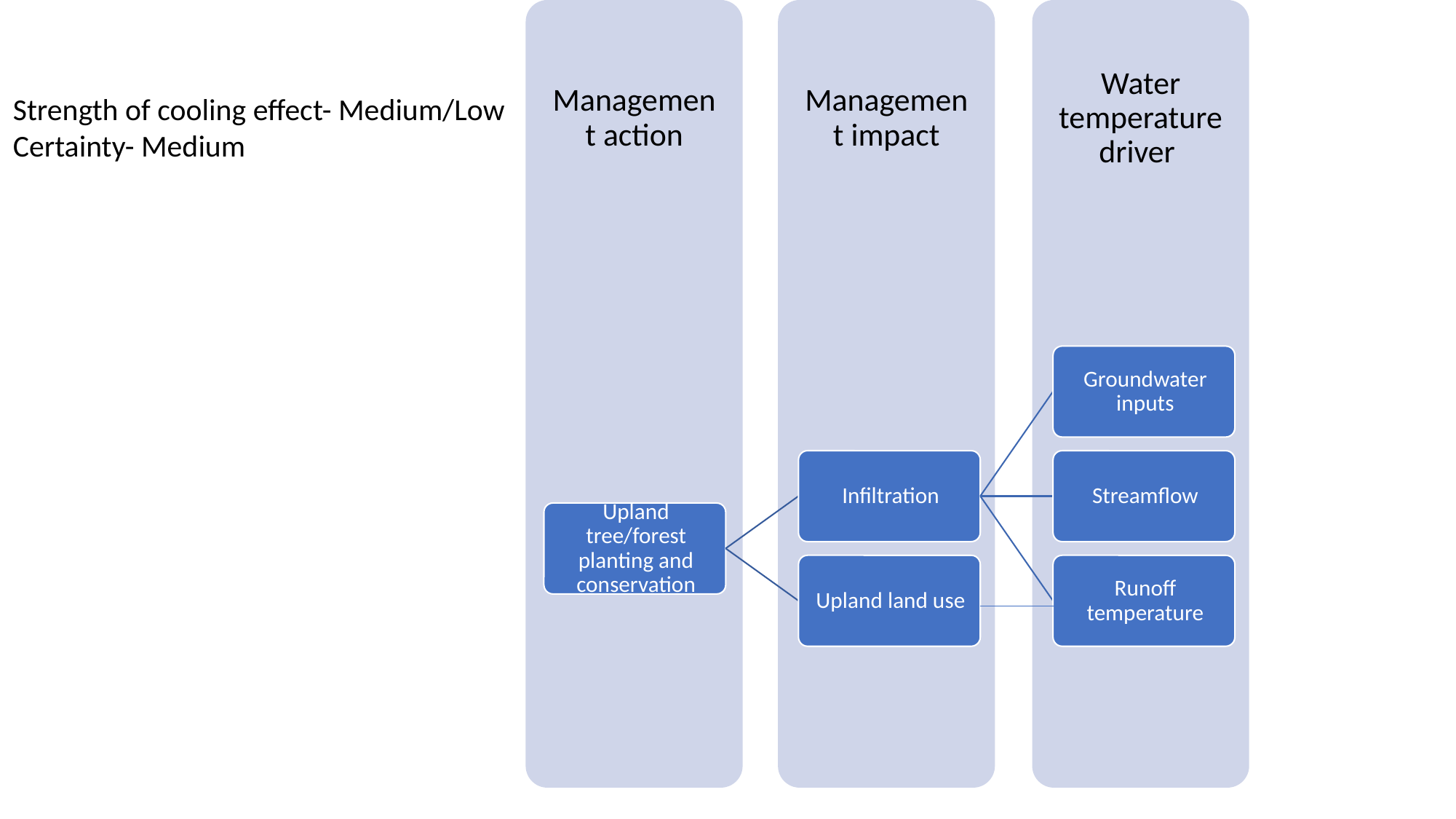

Water temperature driver
Management impact
Management action
Upland tree/forest planting and conservation

Infiltration

Groundwater inputs

Streamflow

Runoff temperature

Upland land use
Strength of cooling effect- Medium/Low
Certainty- Medium